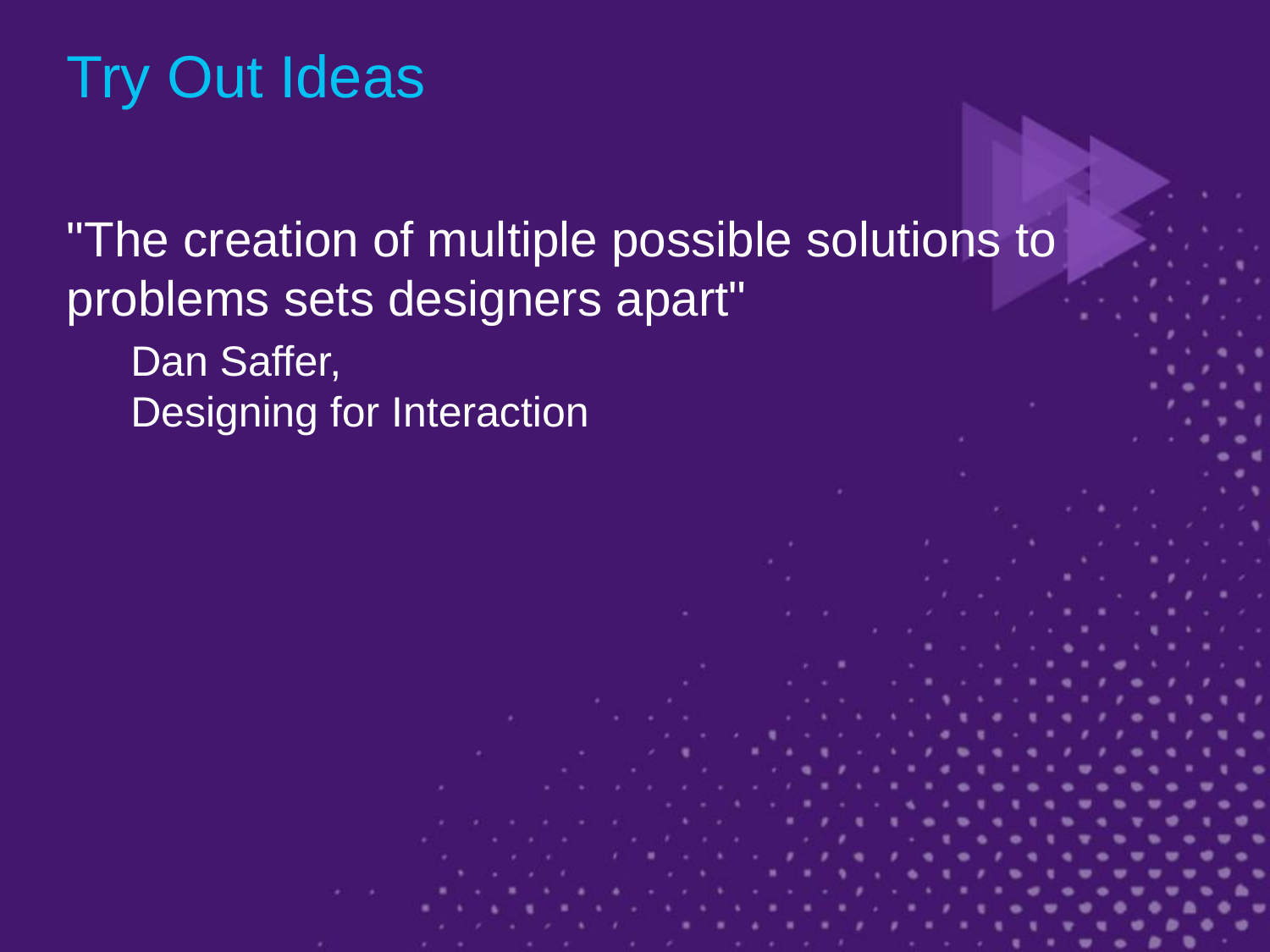

# Try Out Ideas
"The creation of multiple possible solutions to problems sets designers apart"
Dan Saffer,
Designing for Interaction